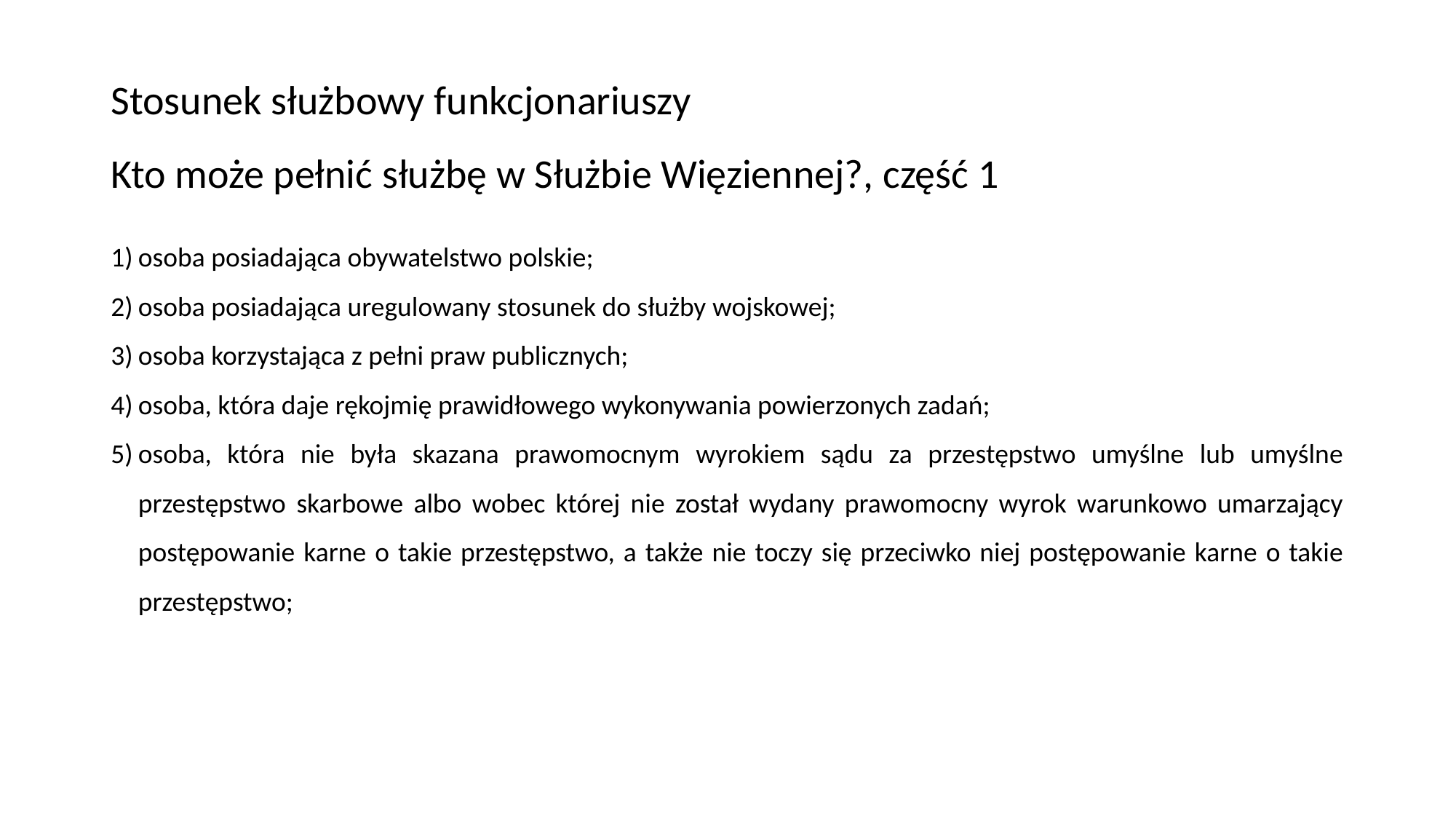

# Stosunek służbowy funkcjonariuszy Kto może pełnić służbę w Służbie Więziennej?, część 1
osoba posiadająca obywatelstwo polskie;
osoba posiadająca uregulowany stosunek do służby wojskowej;
osoba korzystająca z pełni praw publicznych;
osoba, która daje rękojmię prawidłowego wykonywania powierzonych zadań;
osoba, która nie była skazana prawomocnym wyrokiem sądu za przestępstwo umyślne lub umyślne przestępstwo skarbowe albo wobec której nie został wydany prawomocny wyrok warunkowo umarzający postępowanie karne o takie przestępstwo, a także nie toczy się przeciwko niej postępowanie karne o takie przestępstwo;